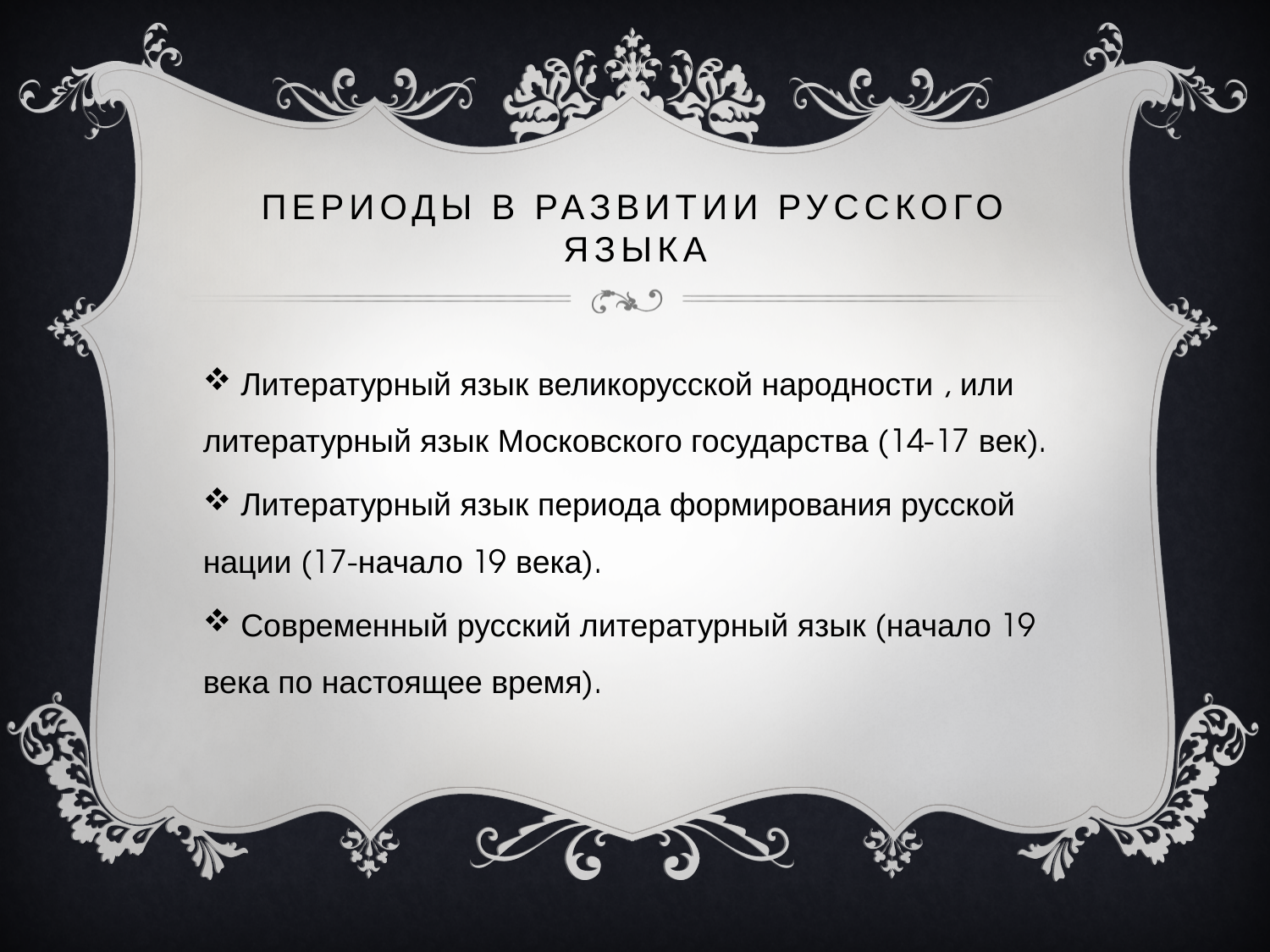

Периоды в развитии русского языка
 Литературный язык великорусской народности , или литературный язык Московского государства (14-17 век).
 Литературный язык периода формирования русской нации (17-начало 19 века).
 Современный русский литературный язык (начало 19 века по настоящее время).